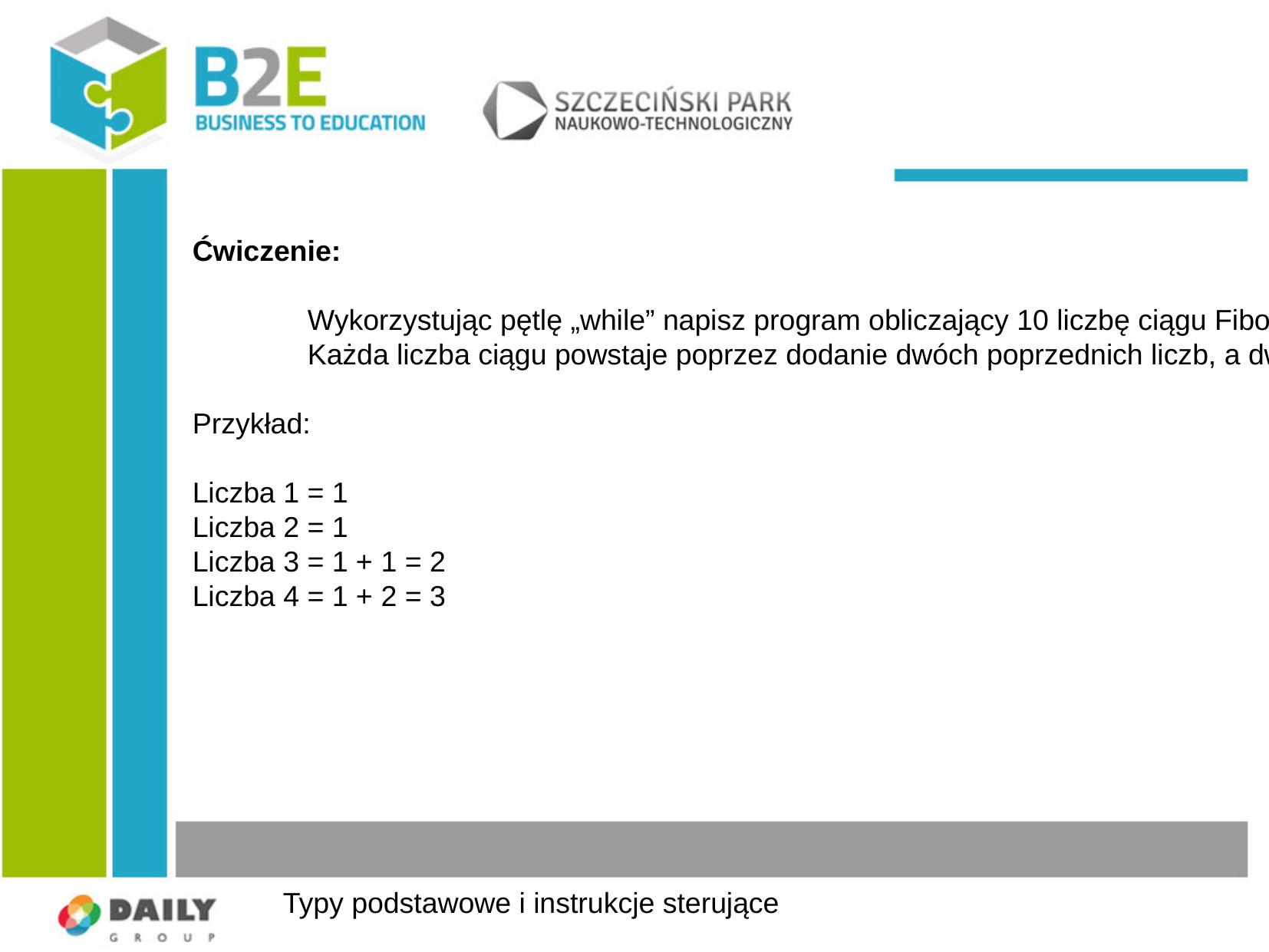

Ćwiczenie:

	Wykorzystując pętlę „while” napisz program obliczający 10 liczbę ciągu Fibonacciego.
	Każda liczba ciągu powstaje poprzez dodanie dwóch poprzednich liczb, a dwie pierwsze liczby mają wartość 1.

Przykład:

Liczba 1 = 1
Liczba 2 = 1
Liczba 3 = 1 + 1 = 2
Liczba 4 = 1 + 2 = 3
Typy podstawowe i instrukcje sterujące